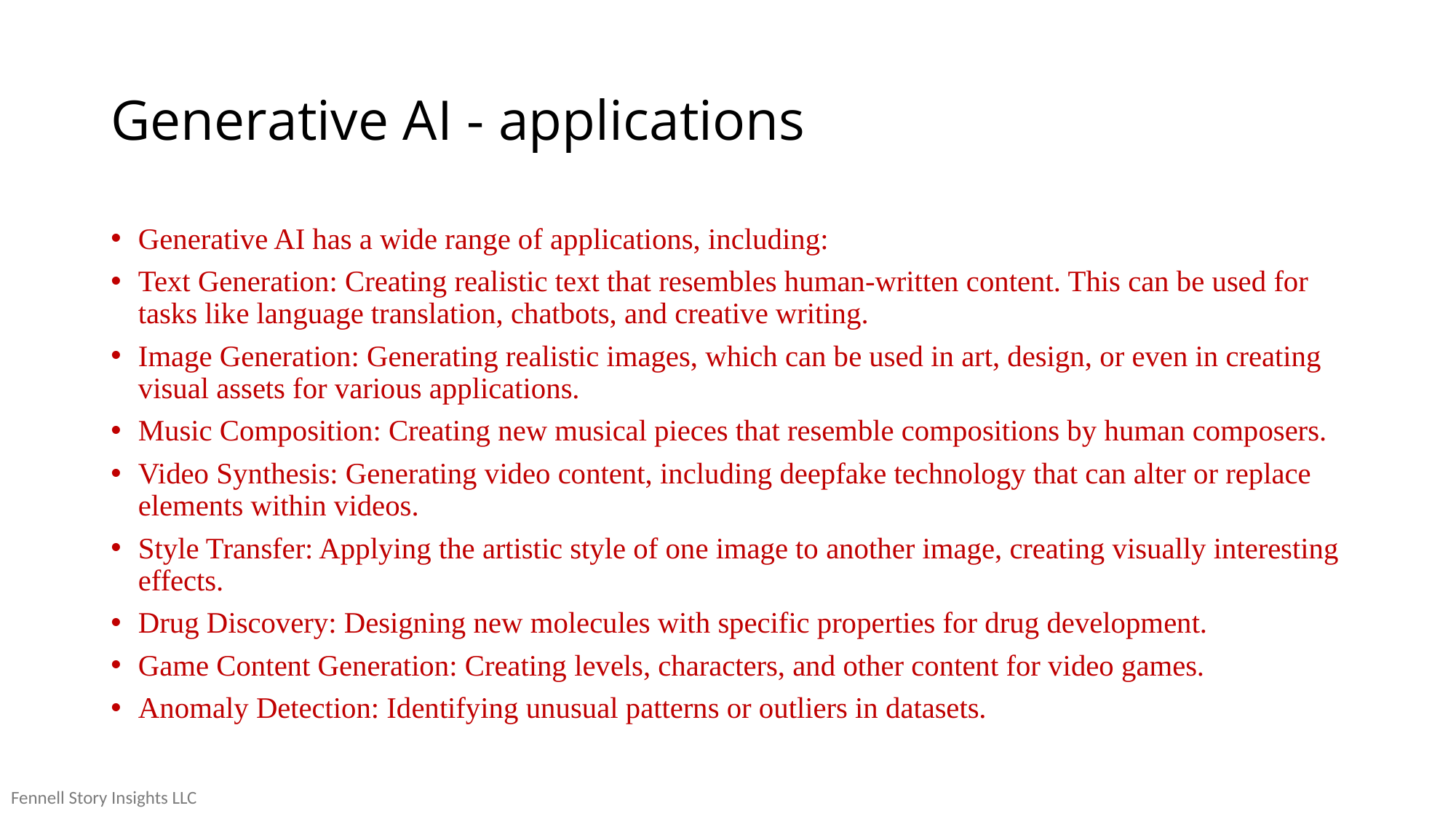

# Generative AI - applications
Generative AI has a wide range of applications, including:
Text Generation: Creating realistic text that resembles human-written content. This can be used for tasks like language translation, chatbots, and creative writing.
Image Generation: Generating realistic images, which can be used in art, design, or even in creating visual assets for various applications.
Music Composition: Creating new musical pieces that resemble compositions by human composers.
Video Synthesis: Generating video content, including deepfake technology that can alter or replace elements within videos.
Style Transfer: Applying the artistic style of one image to another image, creating visually interesting effects.
Drug Discovery: Designing new molecules with specific properties for drug development.
Game Content Generation: Creating levels, characters, and other content for video games.
Anomaly Detection: Identifying unusual patterns or outliers in datasets.

Fennell Story Insights LLC